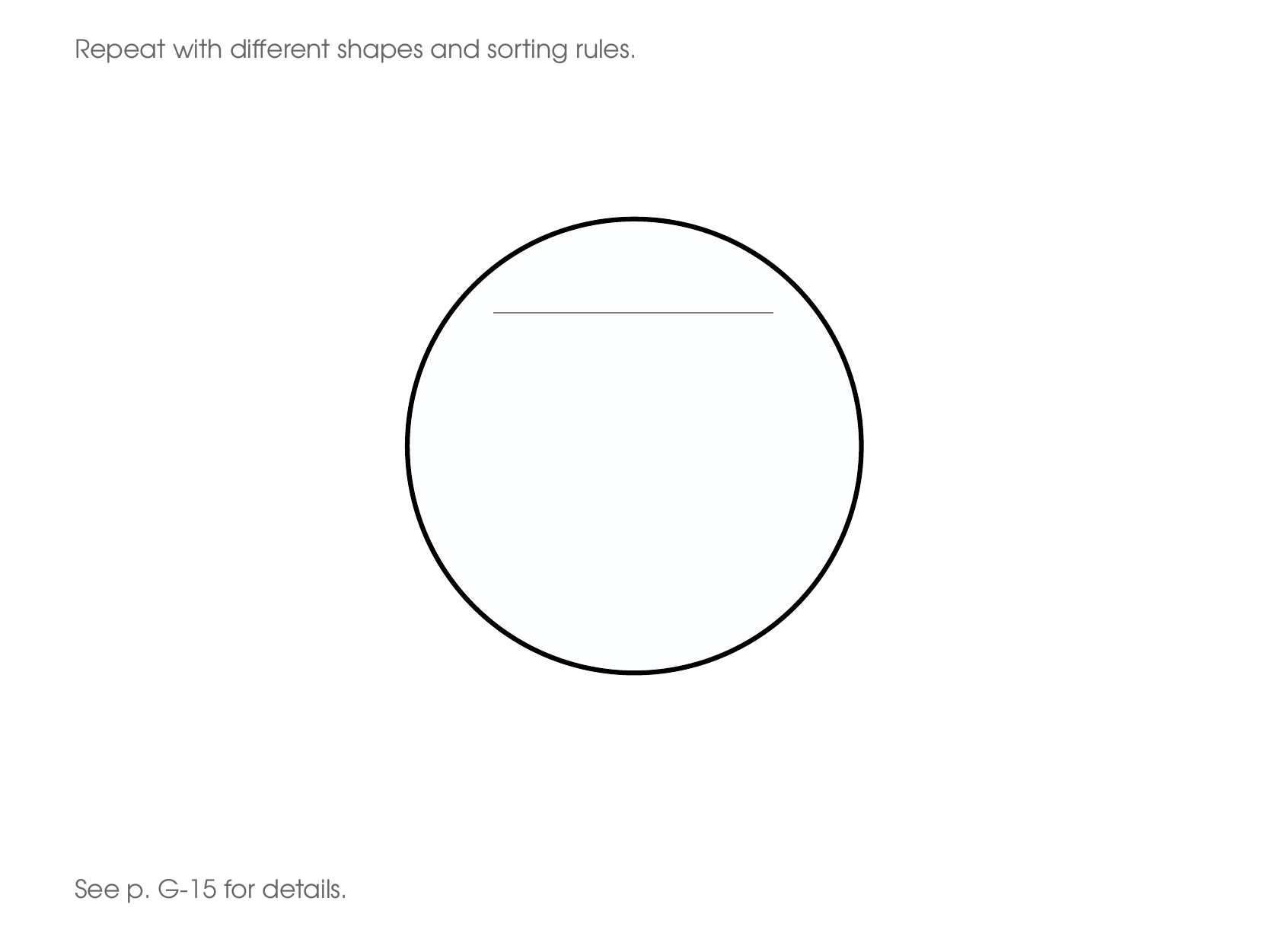

Repeat with different shapes and sorting rules.

See p. G-15 for details.